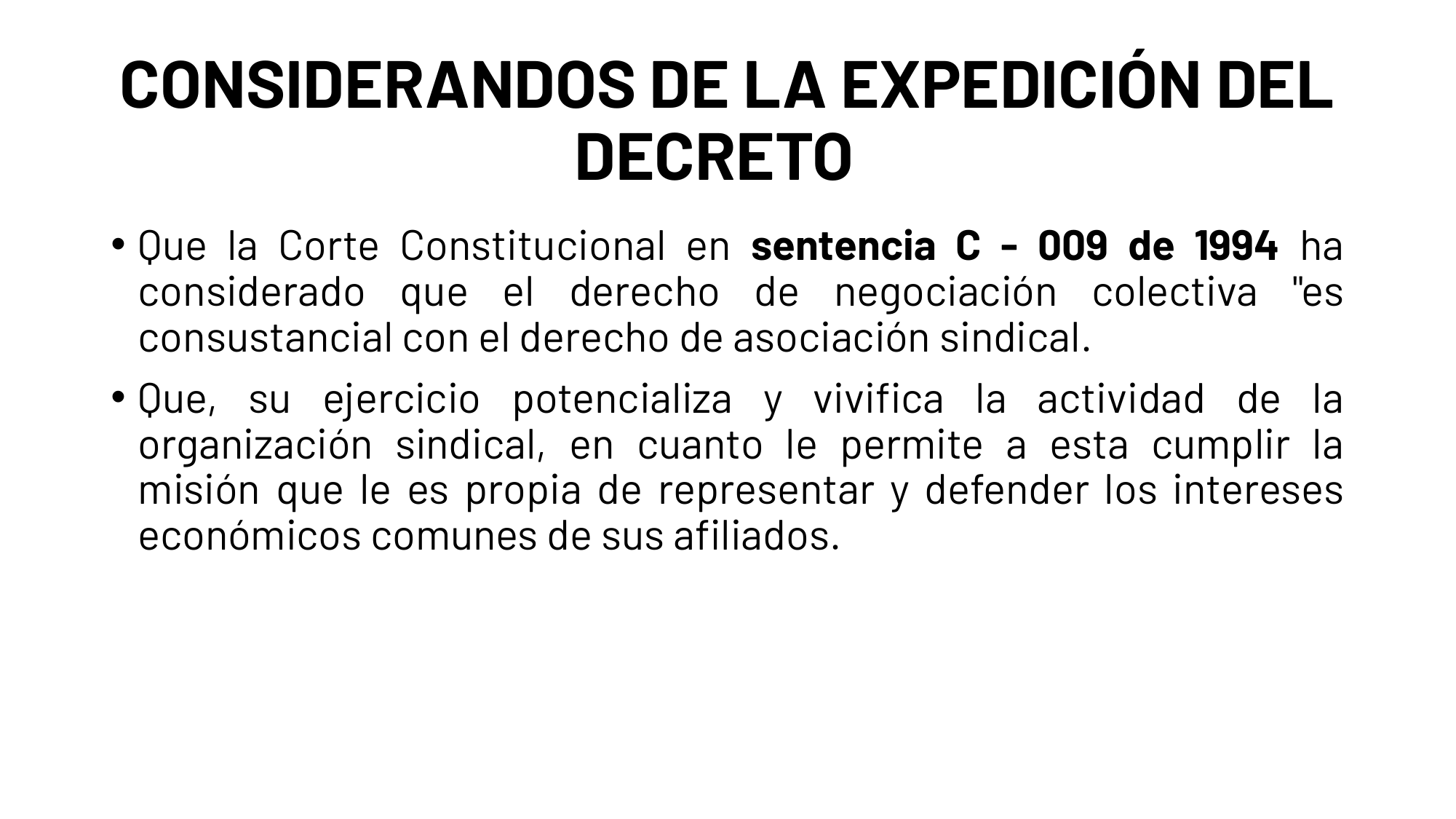

# CONSIDERANDOS DE LA EXPEDICIÓN DEL DECRETO
Que la Corte Constitucional en sentencia C - 009 de 1994 ha considerado que el derecho de negociación colectiva "es consustancial con el derecho de asociación sindical.
Que, su ejercicio potencializa y vivifica la actividad de la organización sindical, en cuanto le permite a esta cumplir la misión que le es propia de representar y defender los intereses económicos comunes de sus afiliados.